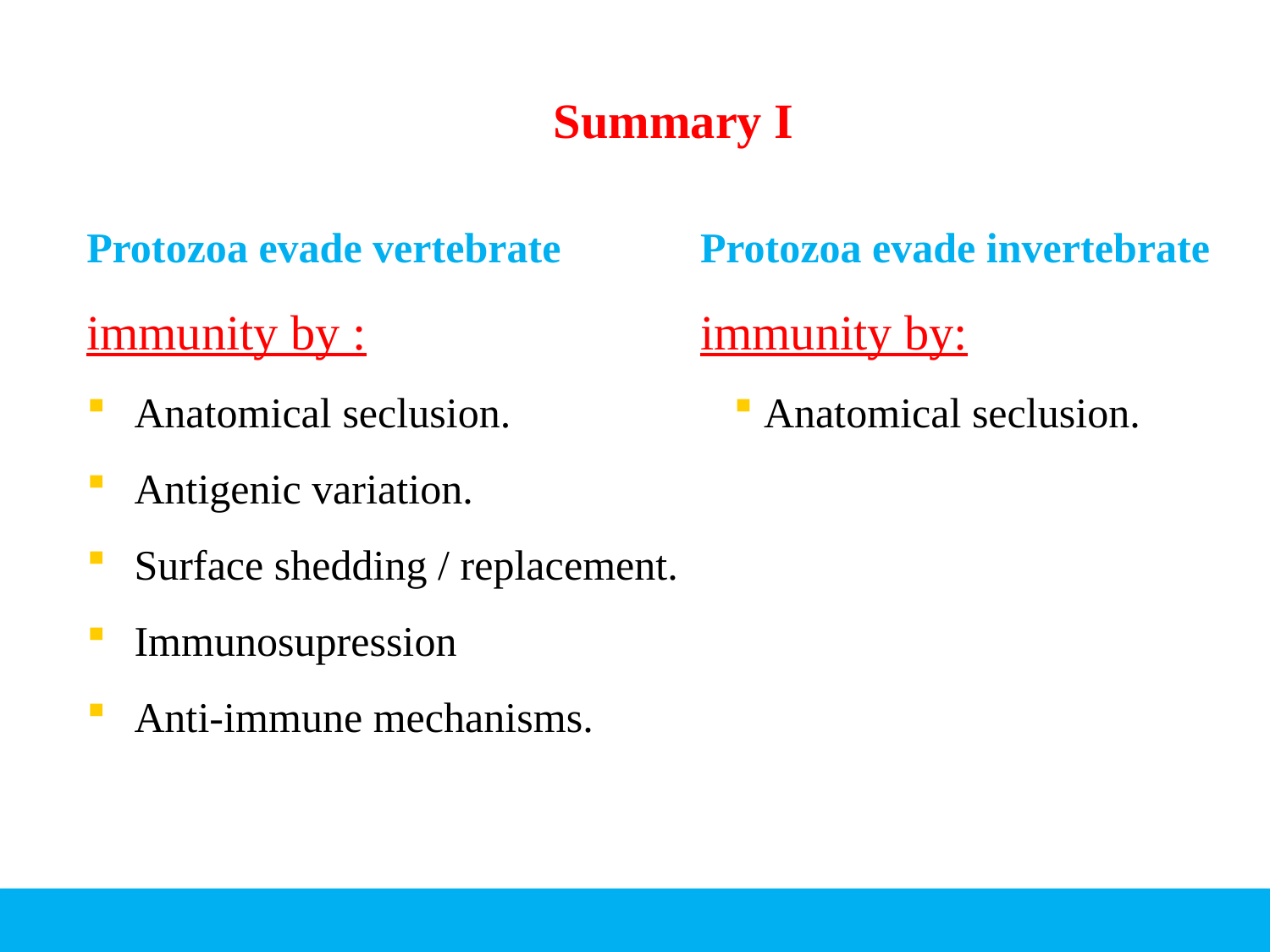

Summary I
Protozoa evade vertebrate immunity by :
Anatomical seclusion.
Antigenic variation.
Surface shedding / replacement.
Immunosupression
Anti-immune mechanisms.

Protozoa evade invertebrate immunity by:
Anatomical seclusion.